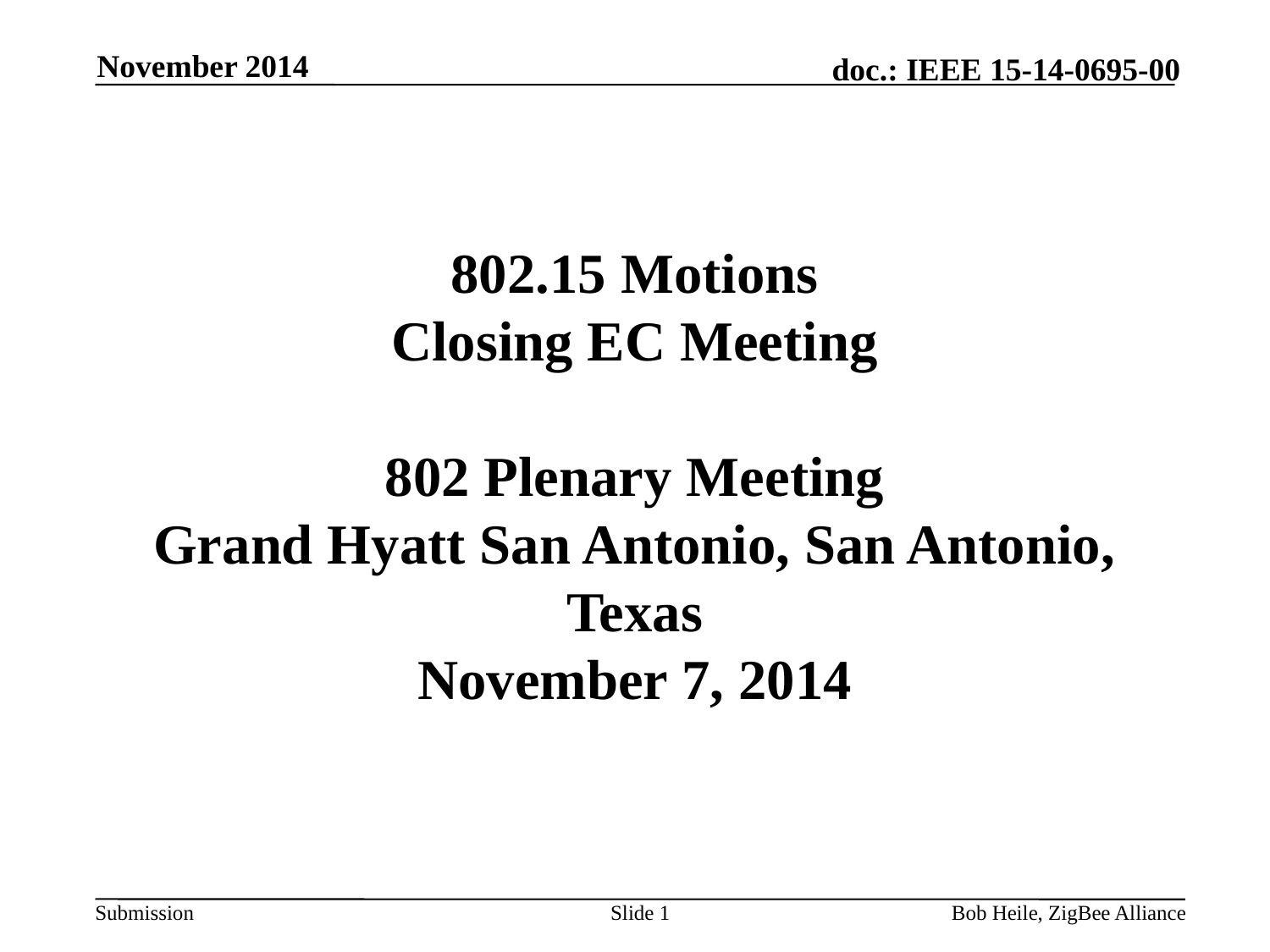

November 2014
# 802.15 Motions Closing EC Meeting 802 Plenary Meeting Grand Hyatt San Antonio, San Antonio, Texas November 7, 2014
Slide 1
Bob Heile, ZigBee Alliance